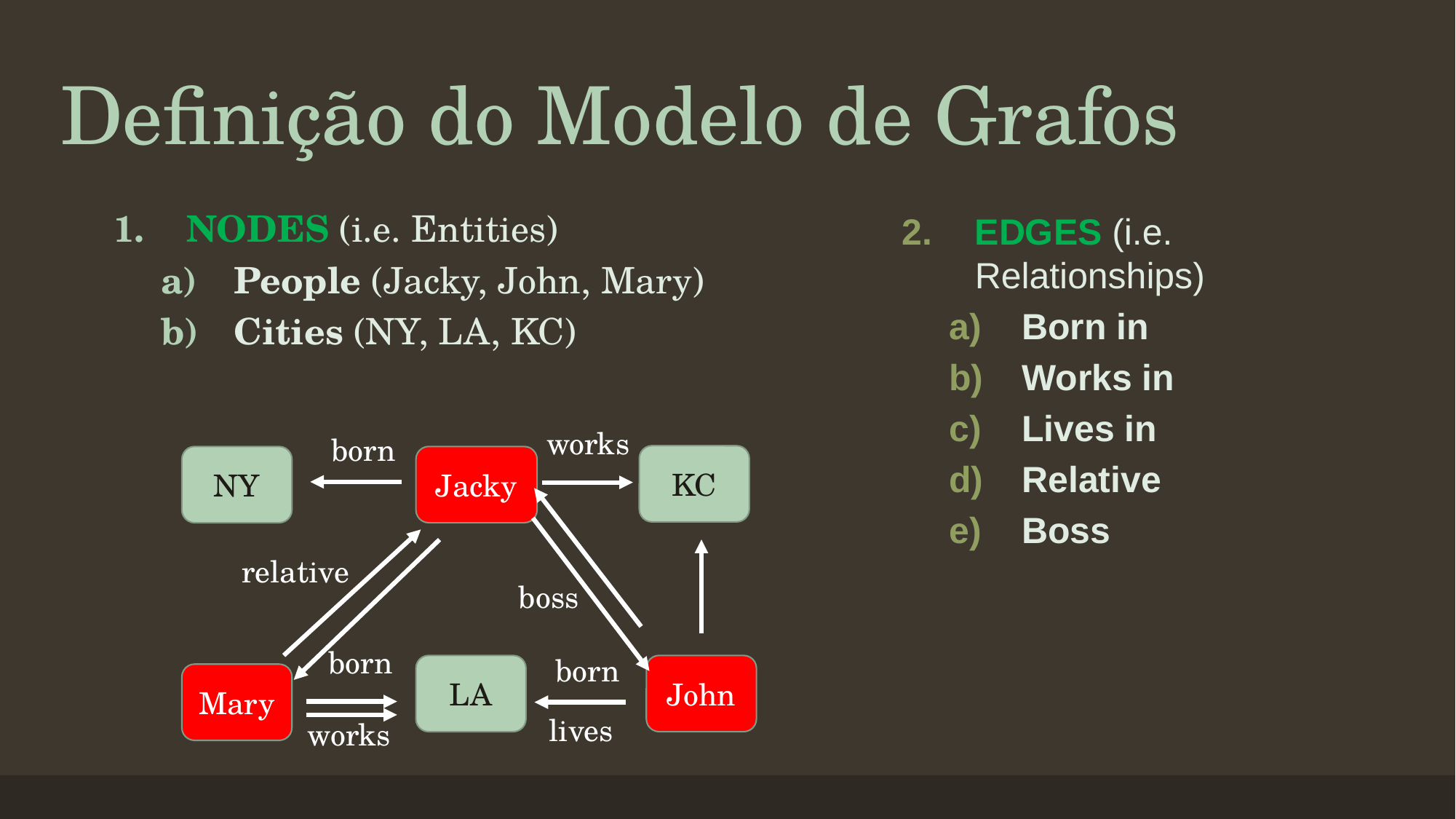

# Definição do Modelo de Grafos
EDGES (i.e. Relationships)
Born in
Works in
Lives in
Relative
Boss

NODES (i.e. Entities)
People (Jacky, John, Mary)
Cities (NY, LA, KC)

works
born
KC
NY
Jacky
relative
boss
born
born
LA
John
Mary
works
lives